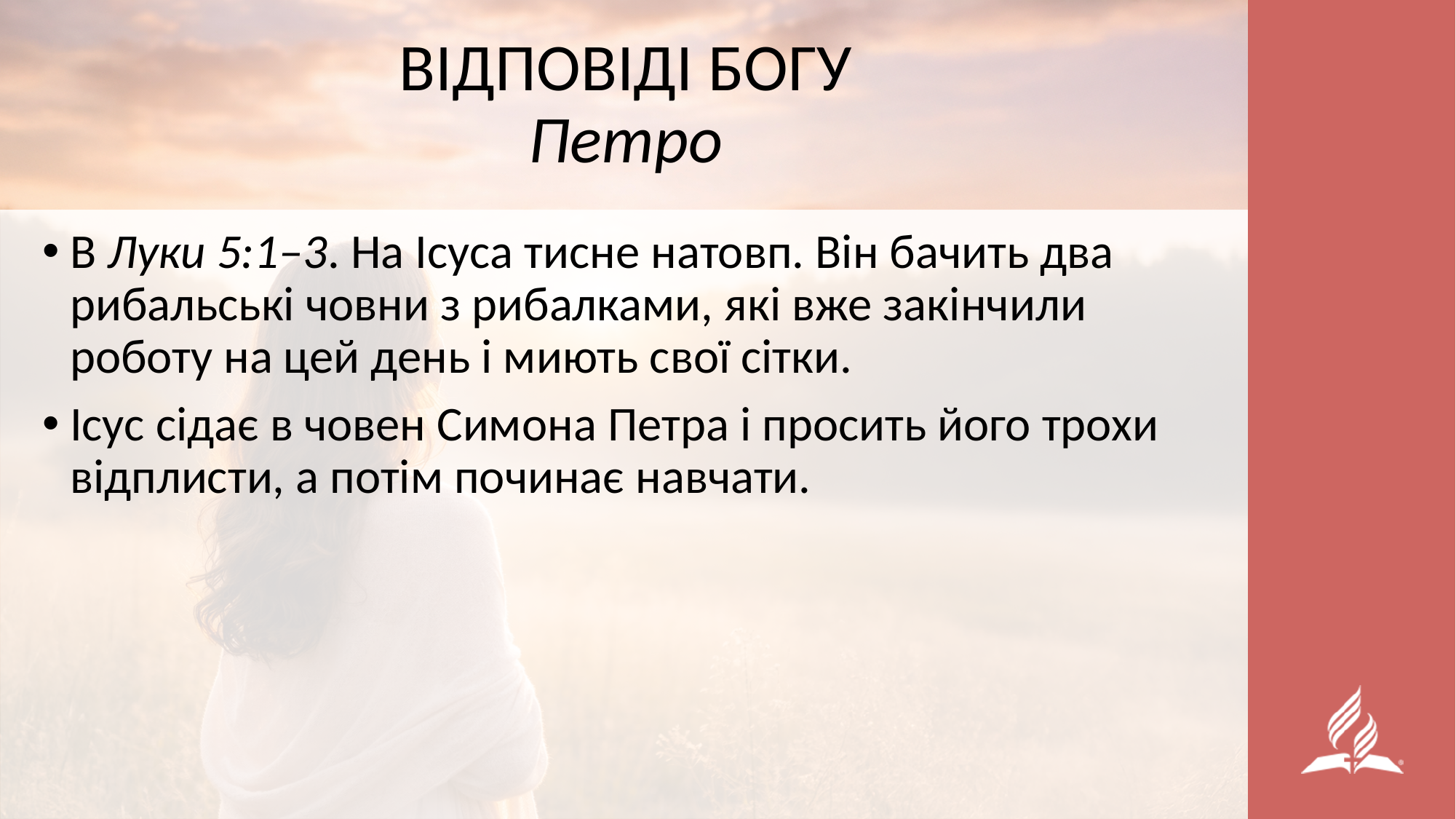

# ВІДПОВІДІ БОГУ Петро
В Луки 5:1–3. На Ісуса тисне натовп. Він бачить два рибальські човни з рибалками, які вже закінчили роботу на цей день і миють свої сітки.
Ісус сідає в човен Симона Петра і просить його трохи відплисти, а потім починає навчати.